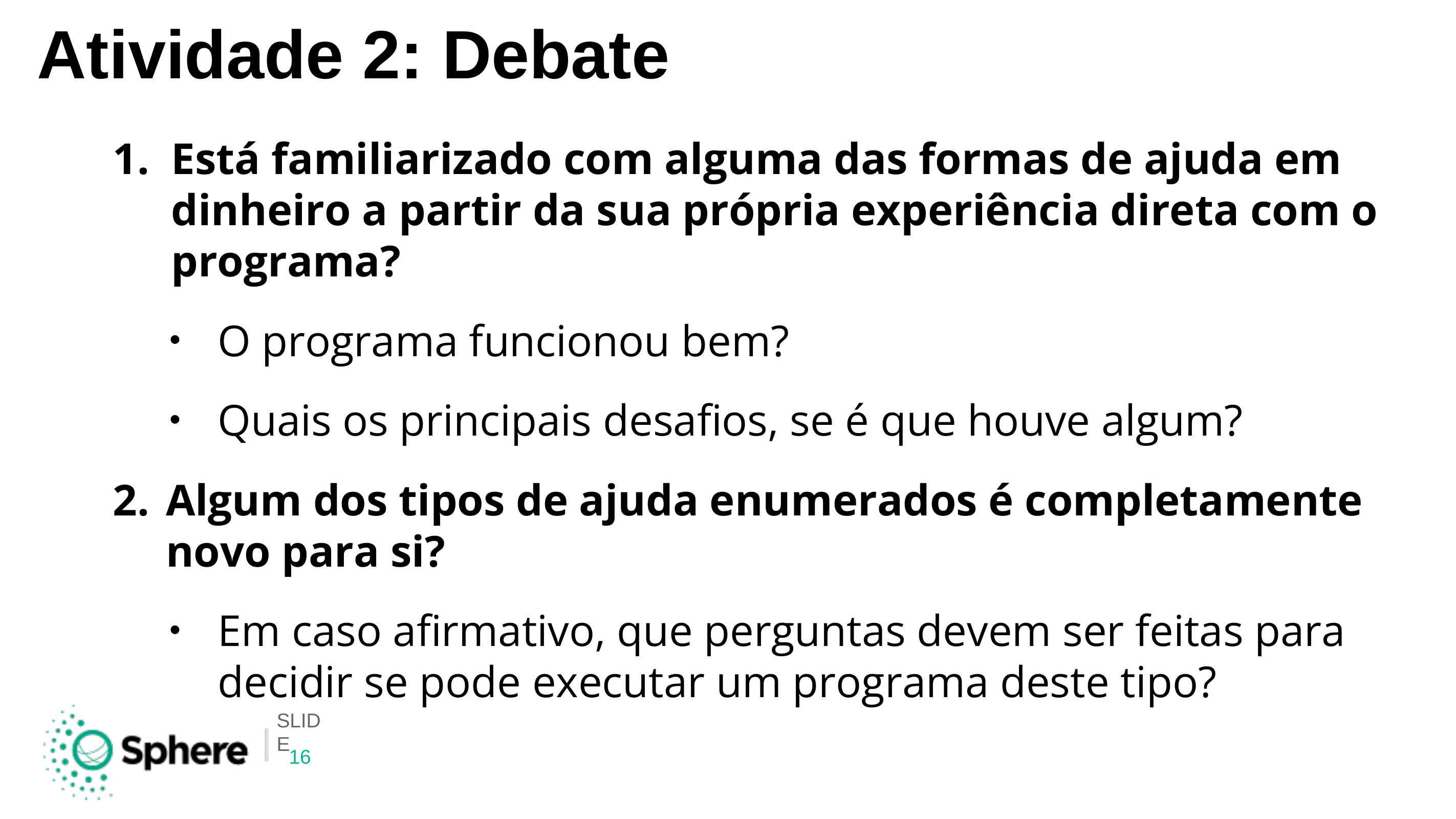

# Atividade 2: Debate
1.	Está familiarizado com alguma das formas de ajuda em dinheiro a partir da sua própria experiência direta com o programa?
O programa funcionou bem?
Quais os principais desafios, se é que houve algum?
2.	Algum dos tipos de ajuda enumerados é completamente novo para si?
Em caso afirmativo, que perguntas devem ser feitas para decidir se pode executar um programa deste tipo?
16